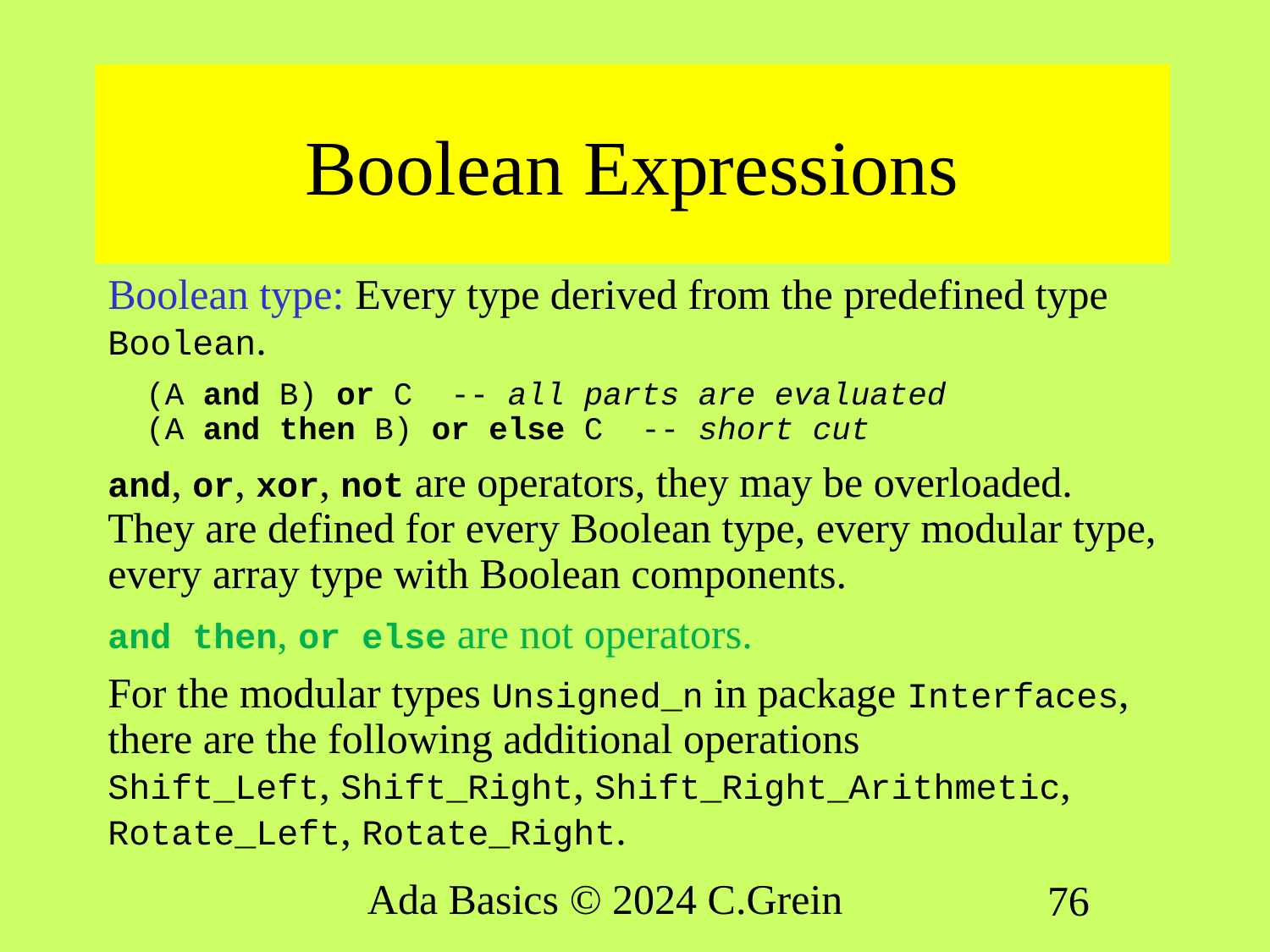

Boolean Expressions
Boolean type: Every type derived from the predefined type Boolean.
  (A and B) or C  -- all parts are evaluated
  (A and then B) or else C  -- short cut
and, or, xor, not are operators, they may be overloaded. They are defined for every Boolean type, every modular type, every array type with Boolean components.
and then, or else are not operators.
For the modular types Unsigned_n in package Interfaces, there are the following additional operations
Shift_Left, Shift_Right, Shift_Right_Arithmetic, Rotate_Left, Rotate_Right.
Ada Basics © 2024 C.Grein
76